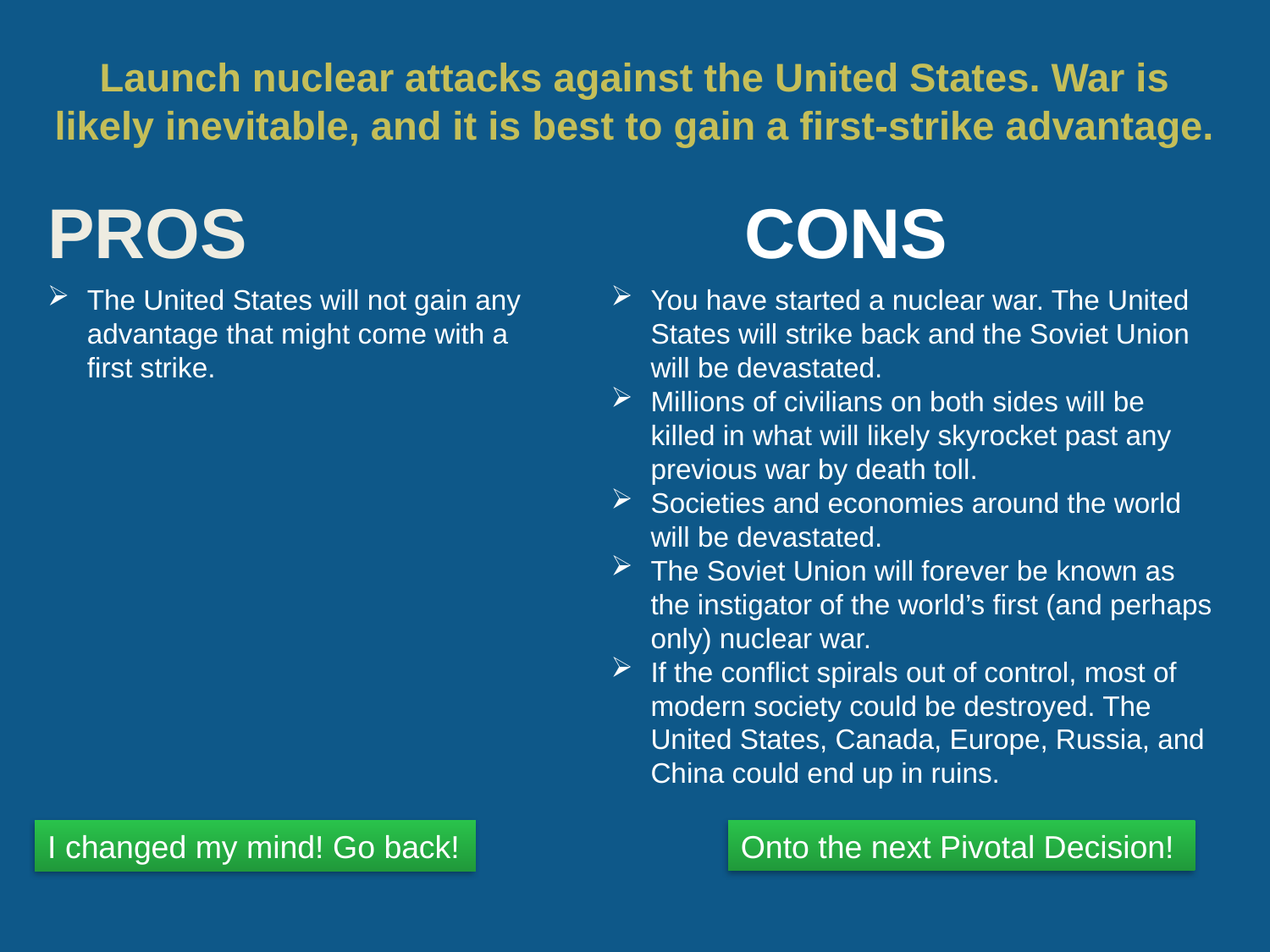

# Launch nuclear attacks against the United States. War is likely inevitable, and it is best to gain a first-strike advantage.
The United States will not gain any advantage that might come with a first strike.
You have started a nuclear war. The United States will strike back and the Soviet Union will be devastated.
Millions of civilians on both sides will be killed in what will likely skyrocket past any previous war by death toll.
Societies and economies around the world will be devastated.
The Soviet Union will forever be known as the instigator of the world’s first (and perhaps only) nuclear war.
If the conflict spirals out of control, most of modern society could be destroyed. The United States, Canada, Europe, Russia, and China could end up in ruins.